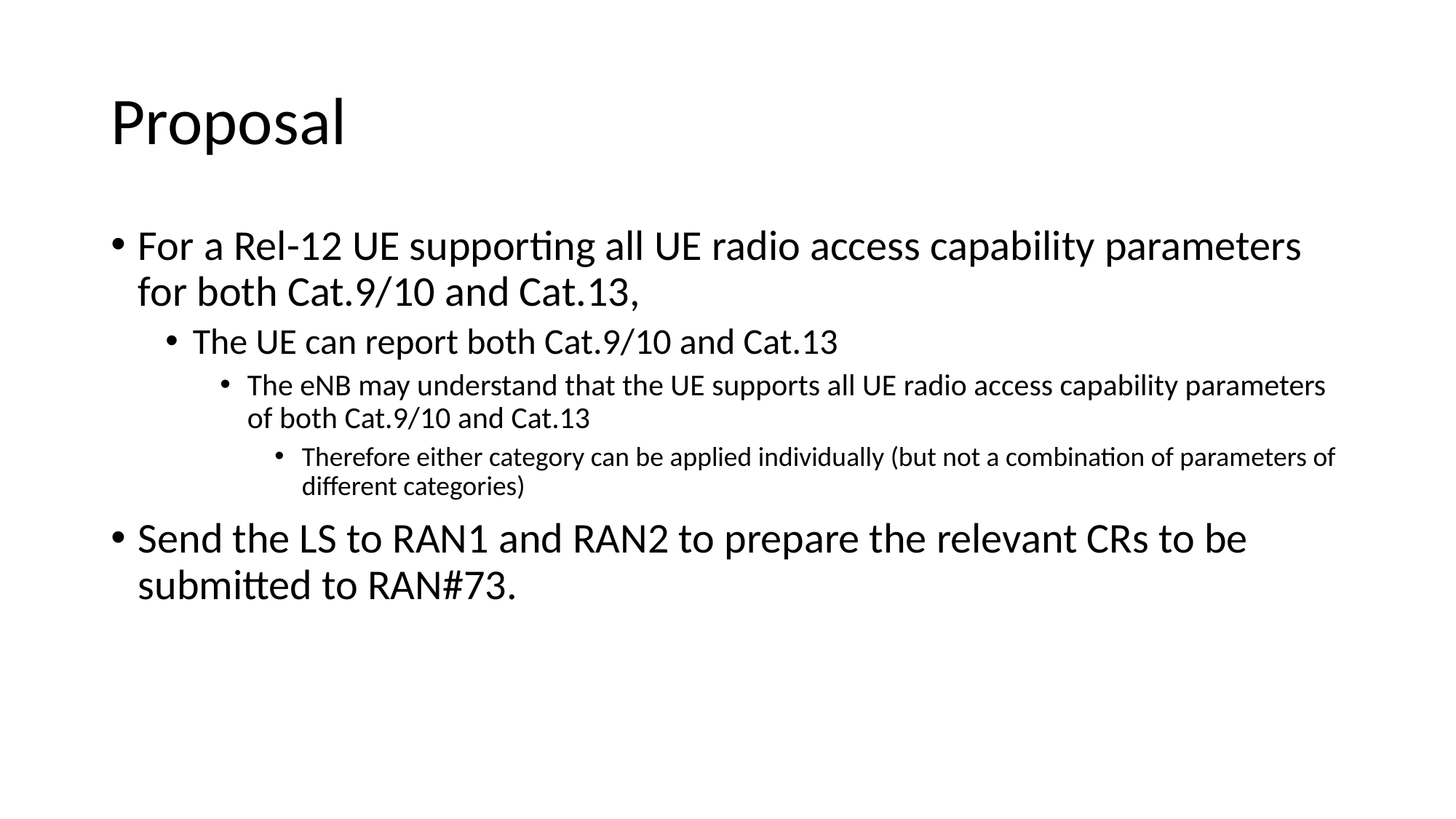

# Proposal
For a Rel-12 UE supporting all UE radio access capability parameters for both Cat.9/10 and Cat.13,
The UE can report both Cat.9/10 and Cat.13
The eNB may understand that the UE supports all UE radio access capability parameters of both Cat.9/10 and Cat.13
Therefore either category can be applied individually (but not a combination of parameters of different categories)
Send the LS to RAN1 and RAN2 to prepare the relevant CRs to be submitted to RAN#73.